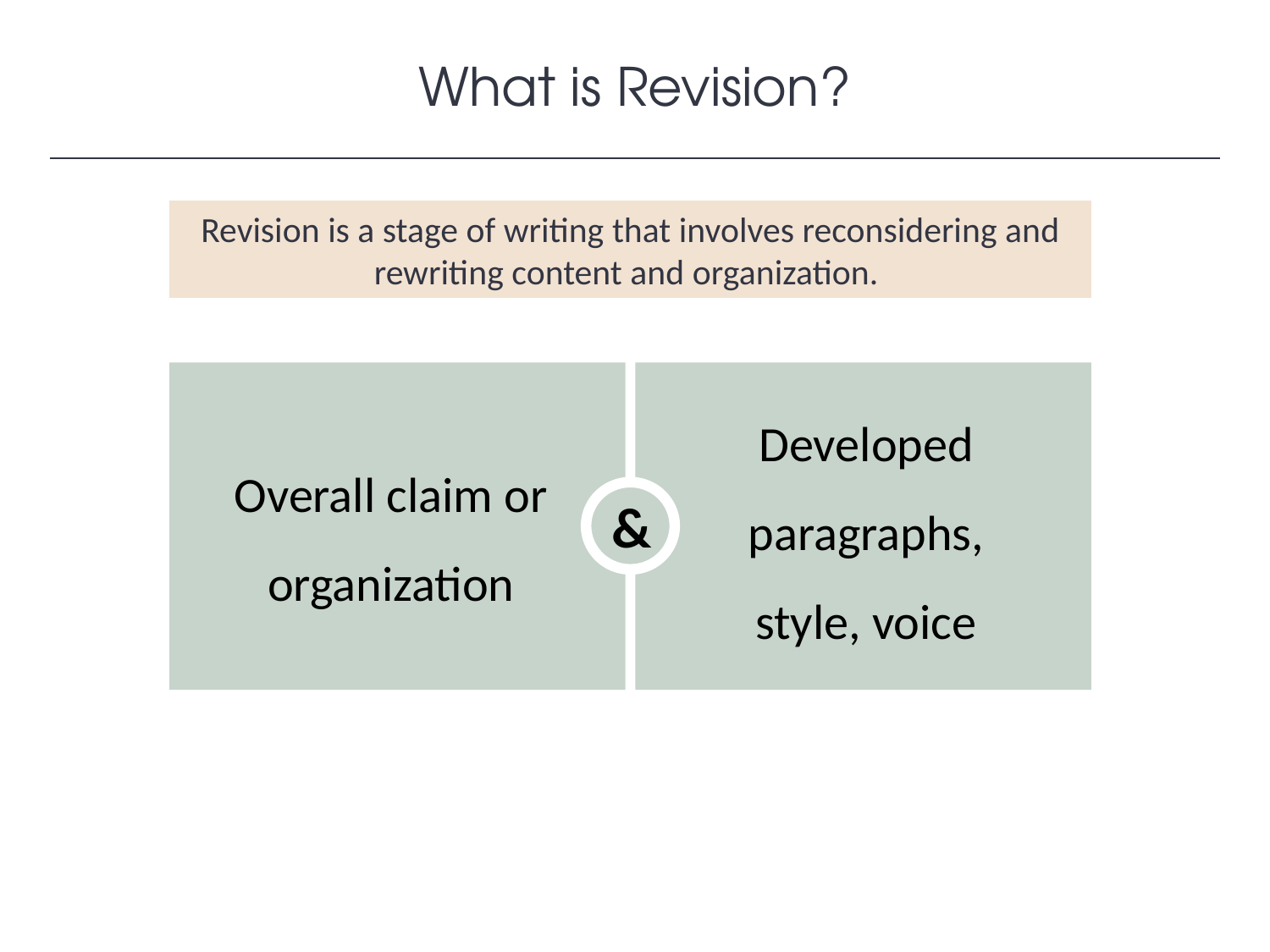

What is Revision?
HAWKES LEARNING
Revision is a stage of writing that involves reconsidering and rewriting content and organization.

&
Developed paragraphs, style, voice
Overall claim or organization